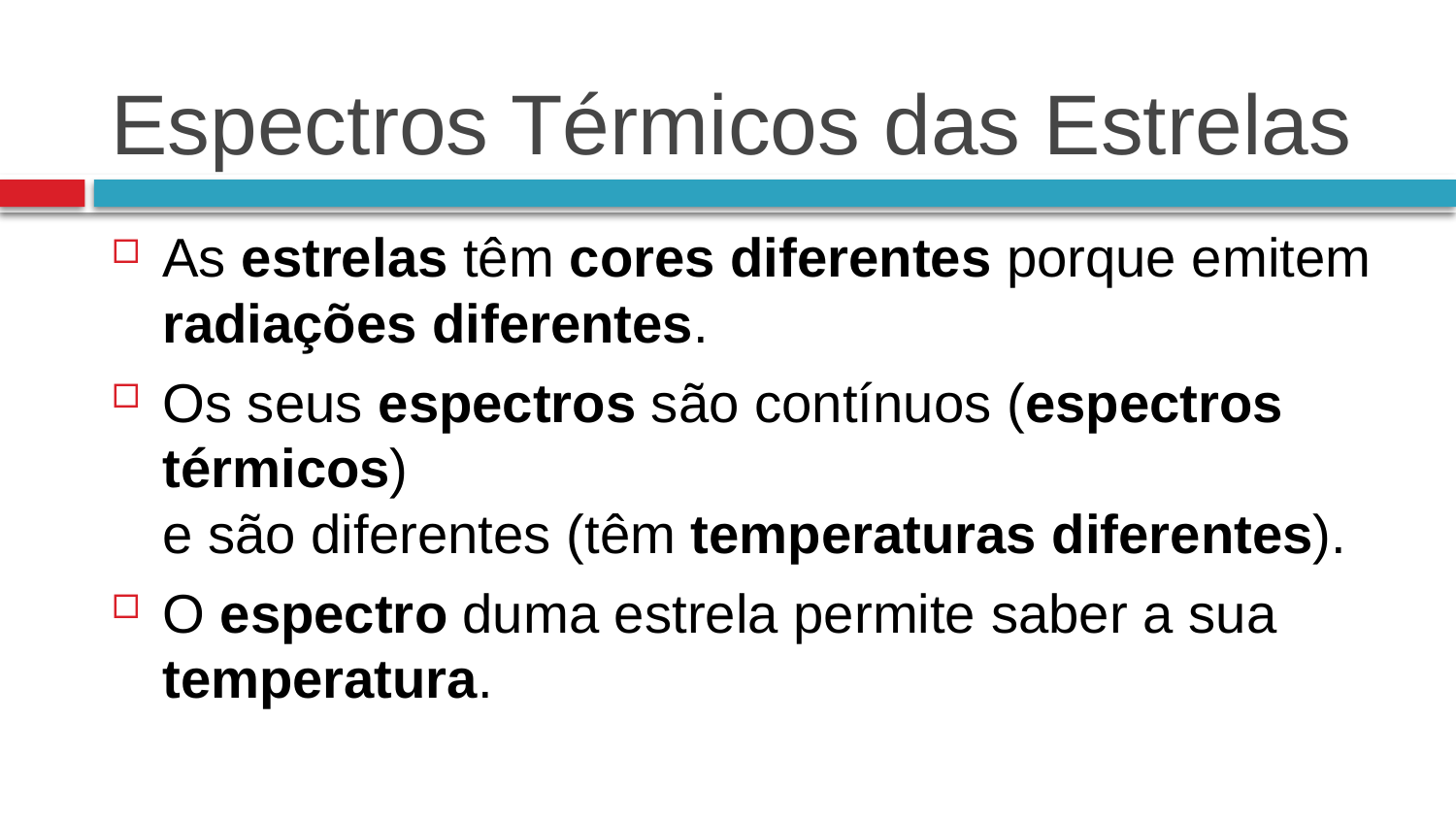

# Espectros Térmicos das Estrelas
As estrelas têm cores diferentes porque emitem
radiações diferentes.
Os seus espectros são contínuos (espectros térmicos)
e são diferentes (têm temperaturas diferentes).
O espectro duma estrela permite saber a sua temperatura.